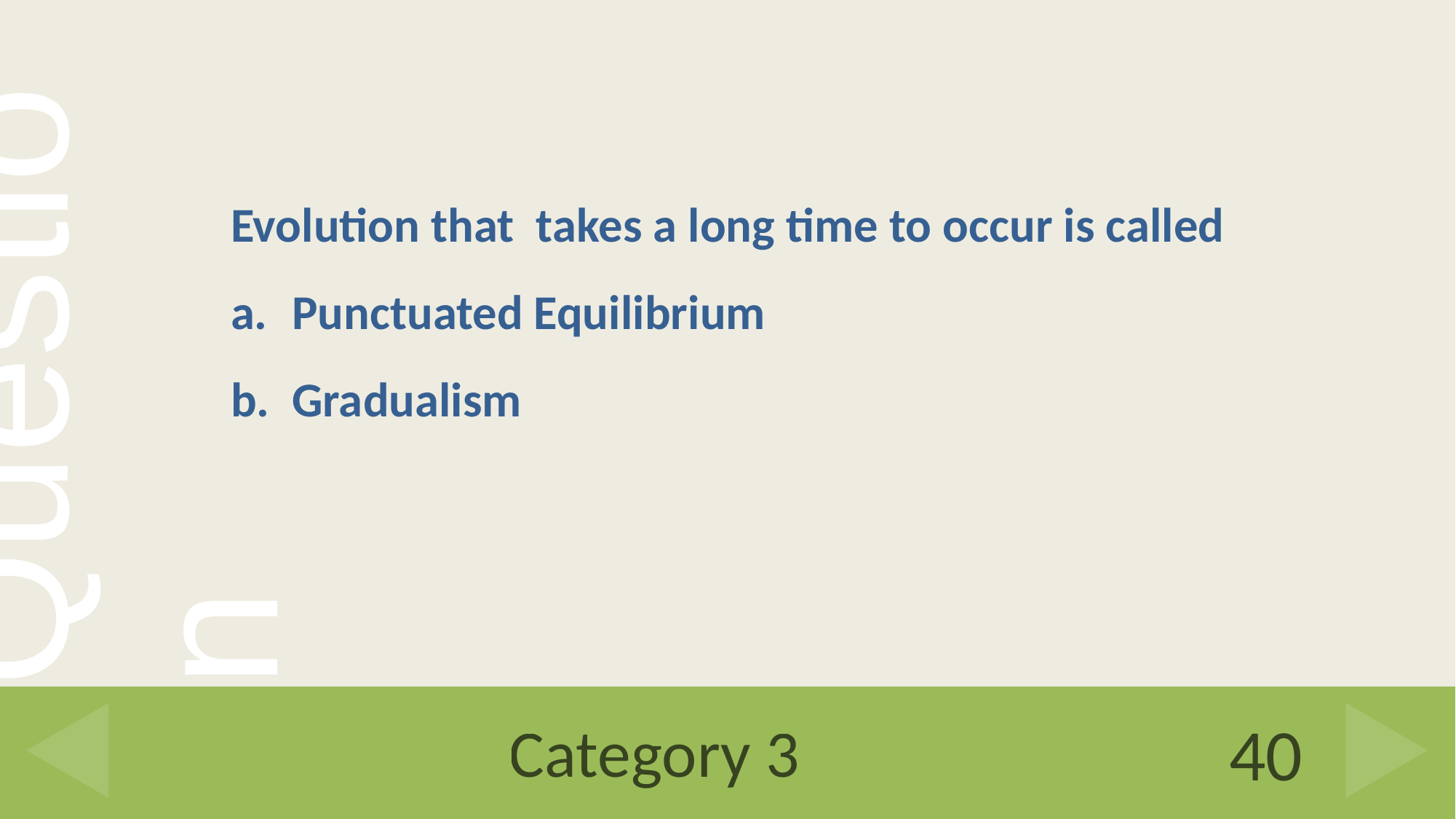

Evolution that  takes a long time to occur is called
Punctuated Equilibrium
Gradualism

# Category 3
40